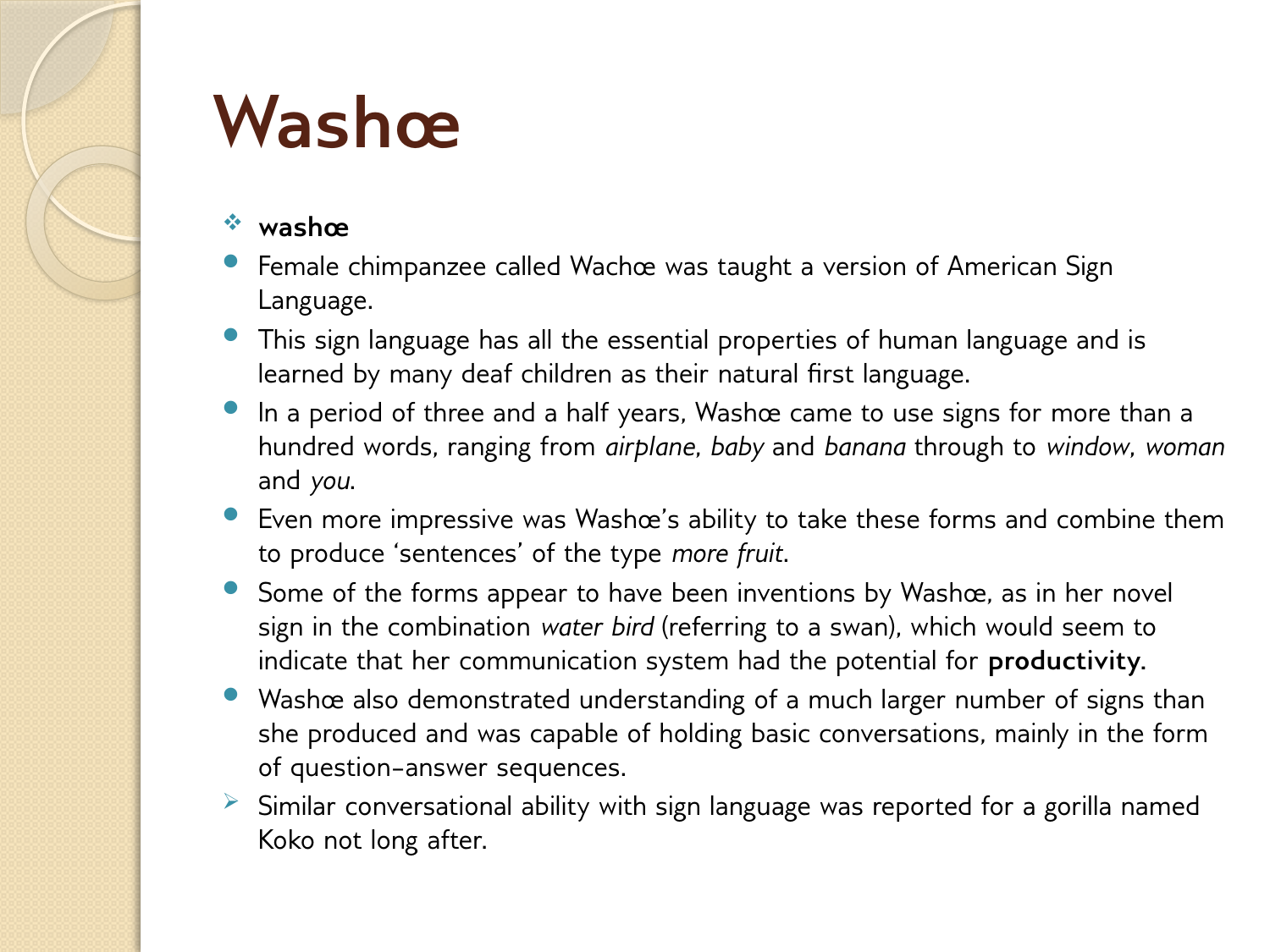

# Washoe
washoe
Female chimpanzee called Wachoe was taught a version of American Sign Language.
This sign language has all the essential properties of human language and is learned by many deaf children as their natural first language.
In a period of three and a half years, Washoe came to use signs for more than a hundred words, ranging from airplane, baby and banana through to window, woman and you.
Even more impressive was Washoe’s ability to take these forms and combine them to produce ‘sentences’ of the type more fruit.
Some of the forms appear to have been inventions by Washoe, as in her novel sign in the combination water bird (referring to a swan), which would seem to indicate that her communication system had the potential for productivity.
Washoe also demonstrated understanding of a much larger number of signs than she produced and was capable of holding basic conversations, mainly in the form of question–answer sequences.
Similar conversational ability with sign language was reported for a gorilla named Koko not long after.